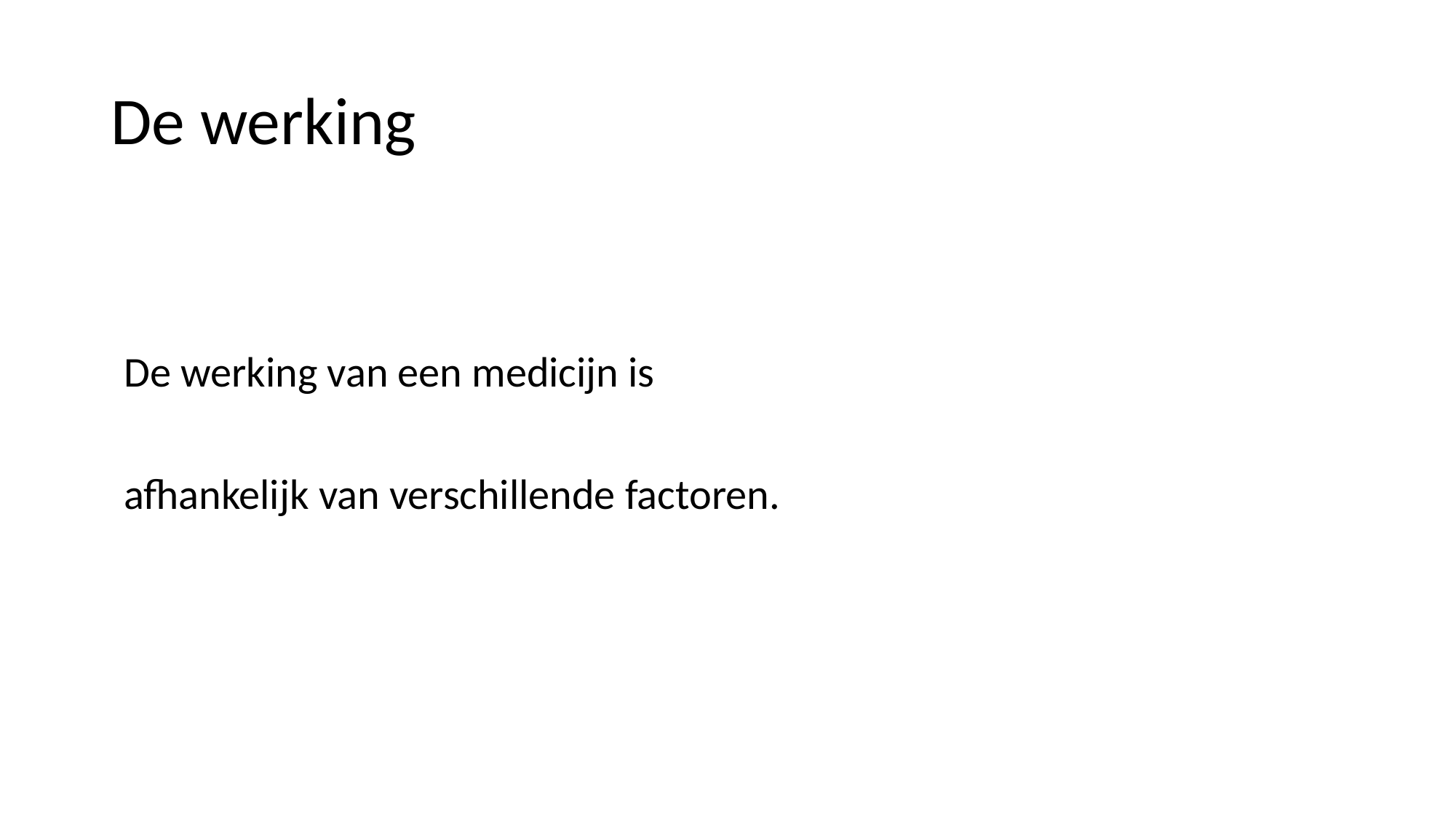

# De werking

De werking van een medicijn is

afhankelijk van verschillende factoren.